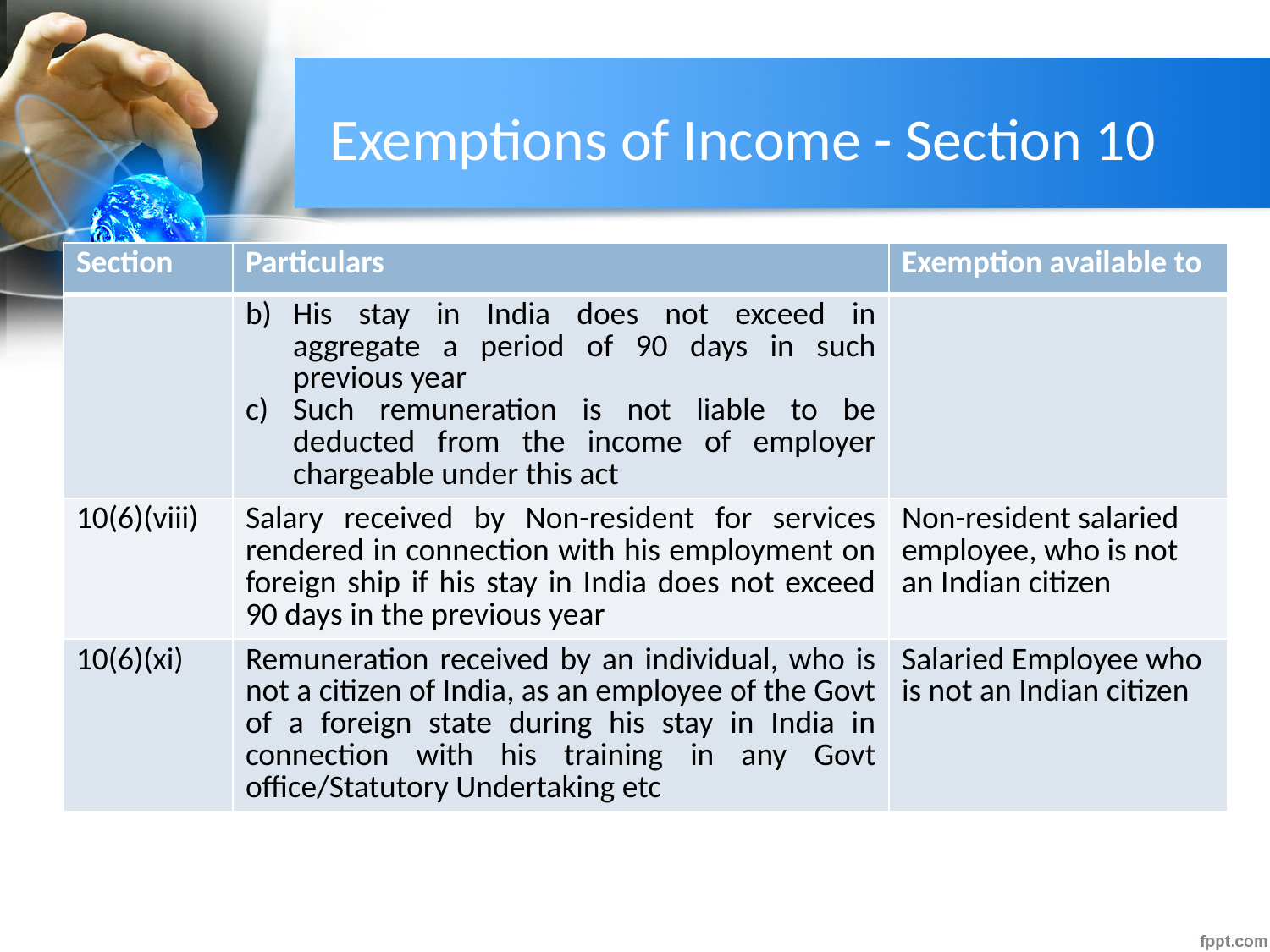

# Exemptions of Income - Section 10
| Section | Particulars | Exemption available to |
| --- | --- | --- |
|  | His stay in India does not exceed in aggregate a period of 90 days in such previous year Such remuneration is not liable to be deducted from the income of employer chargeable under this act |  |
| 10(6)(viii) | Salary received by Non-resident for services rendered in connection with his employment on foreign ship if his stay in India does not exceed 90 days in the previous year | Non-resident salaried employee, who is not an Indian citizen |
| 10(6)(xi) | Remuneration received by an individual, who is not a citizen of India, as an employee of the Govt of a foreign state during his stay in India in connection with his training in any Govt office/Statutory Undertaking etc | Salaried Employee who is not an Indian citizen |